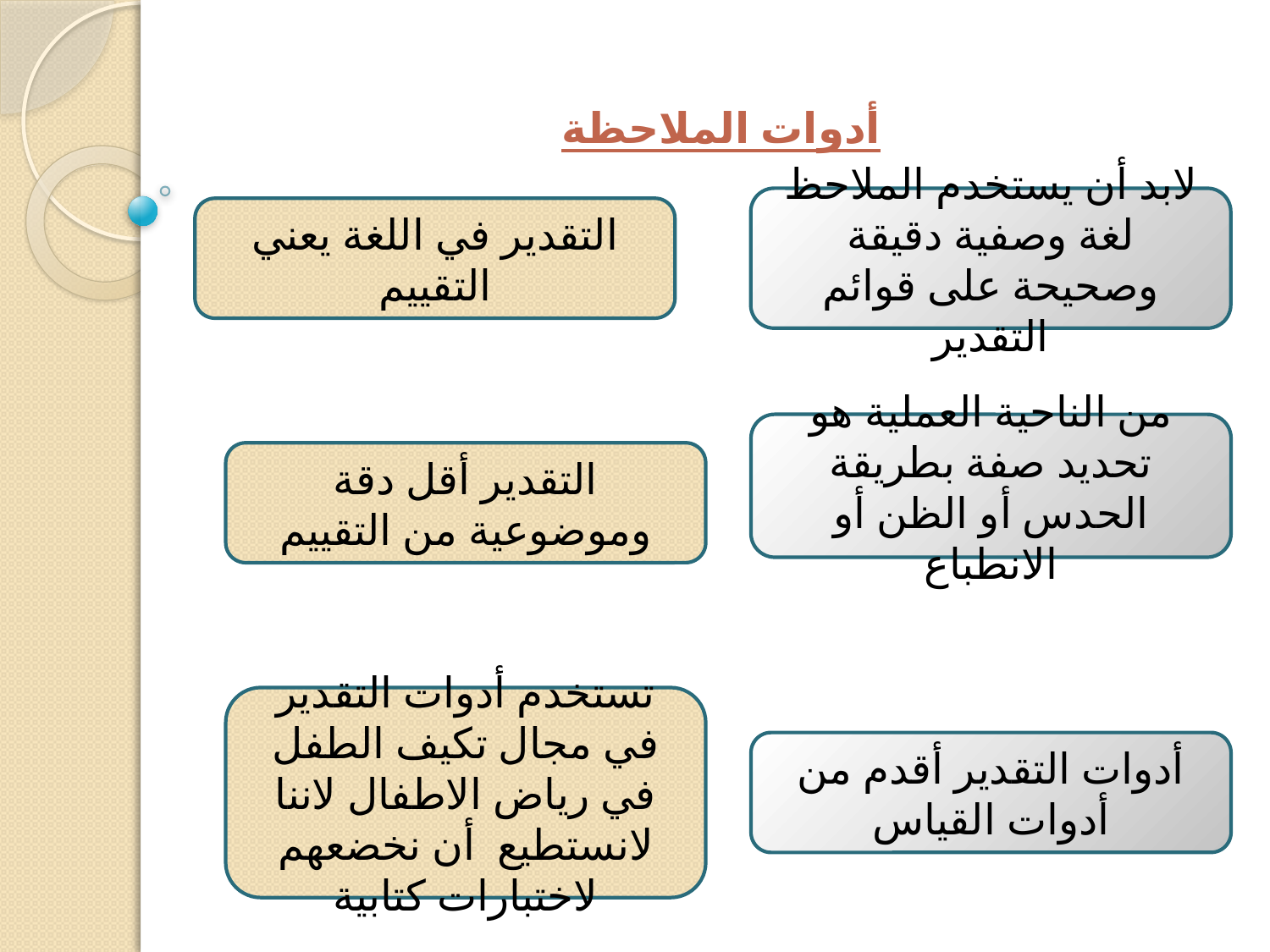

أدوات الملاحظة
لابد أن يستخدم الملاحظ لغة وصفية دقيقة وصحيحة على قوائم التقدير
التقدير في اللغة يعني التقييم
من الناحية العملية هو تحديد صفة بطريقة الحدس أو الظن أو الانطباع
التقدير أقل دقة وموضوعية من التقييم
تستخدم أدوات التقدير في مجال تكيف الطفل في رياض الاطفال لاننا لانستطيع  أن نخضعهم لاختبارات كتابية
أدوات التقدير أقدم من أدوات القياس